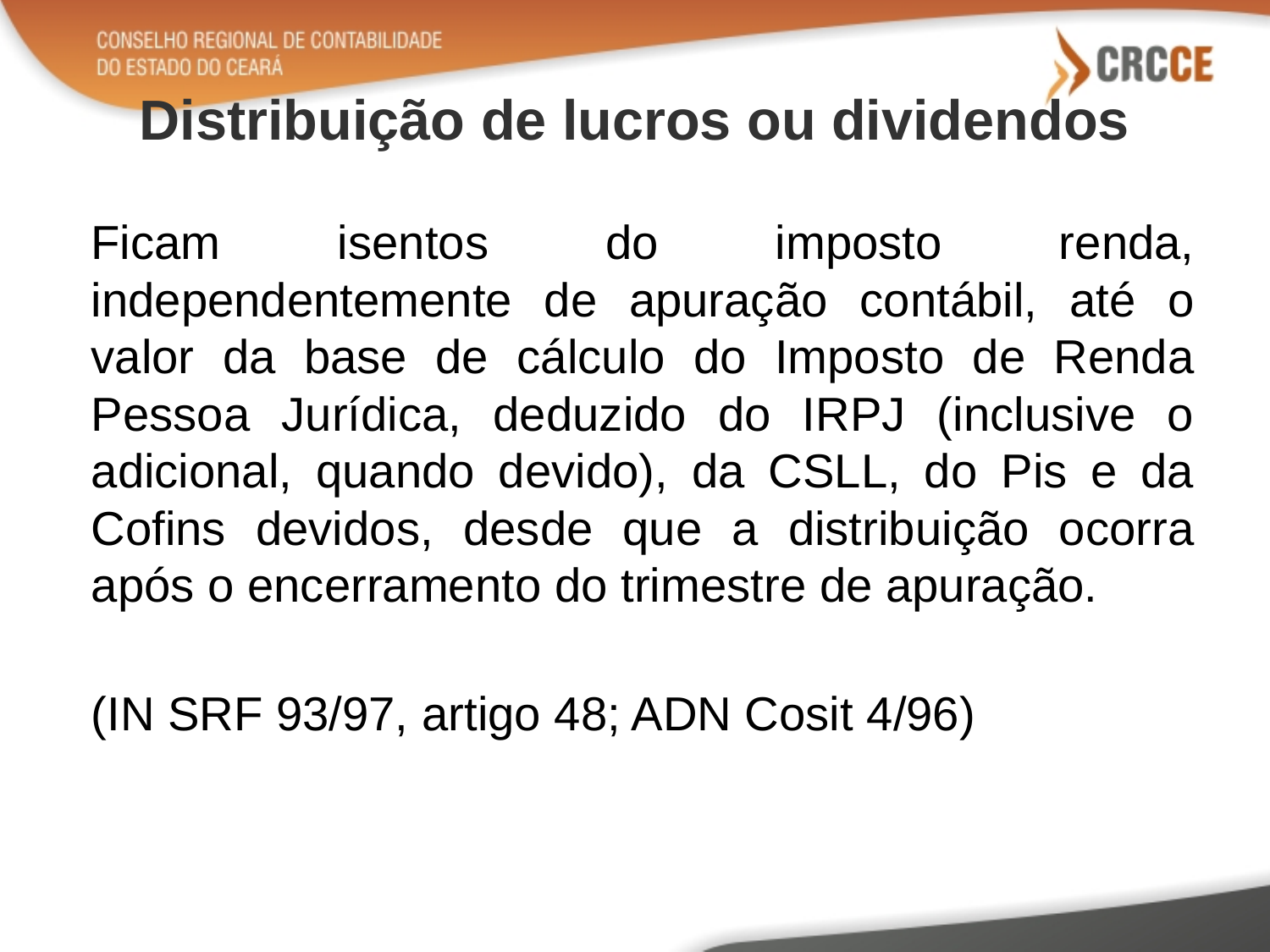

# Distribuição de lucros ou dividendos
Ficam isentos do imposto renda, independentemente de apuração contábil, até o valor da base de cálculo do Imposto de Renda Pessoa Jurídica, deduzido do IRPJ (inclusive o adicional, quando devido), da CSLL, do Pis e da Cofins devidos, desde que a distribuição ocorra após o encerramento do trimestre de apuração.

(IN SRF 93/97, artigo 48; ADN Cosit 4/96)